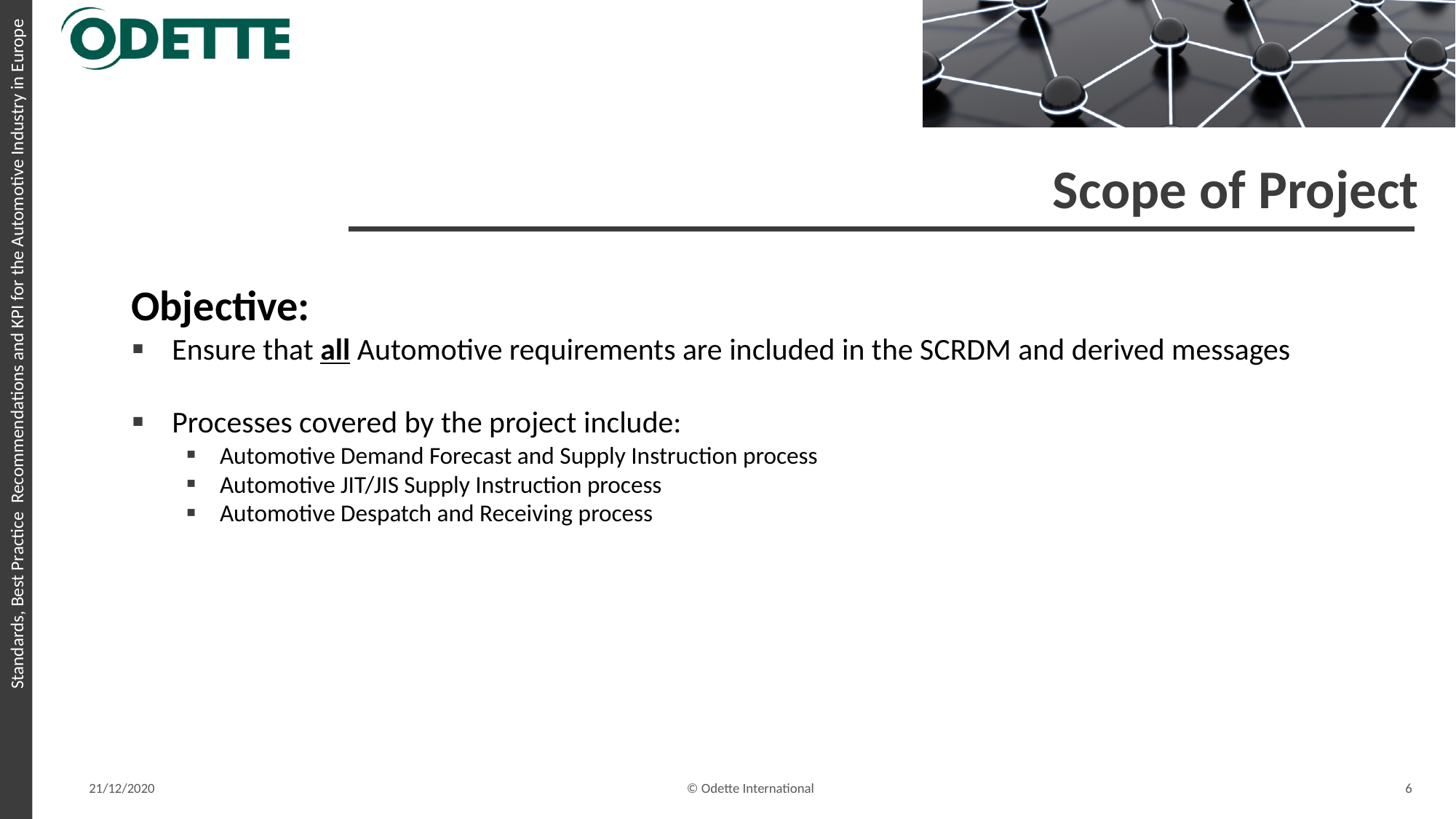

# Scope of Project
Objective:
Ensure that all Automotive requirements are included in the SCRDM and derived messages

Processes covered by the project include:
Automotive Demand Forecast and Supply Instruction process
Automotive JIT/JIS Supply Instruction process
Automotive Despatch and Receiving process